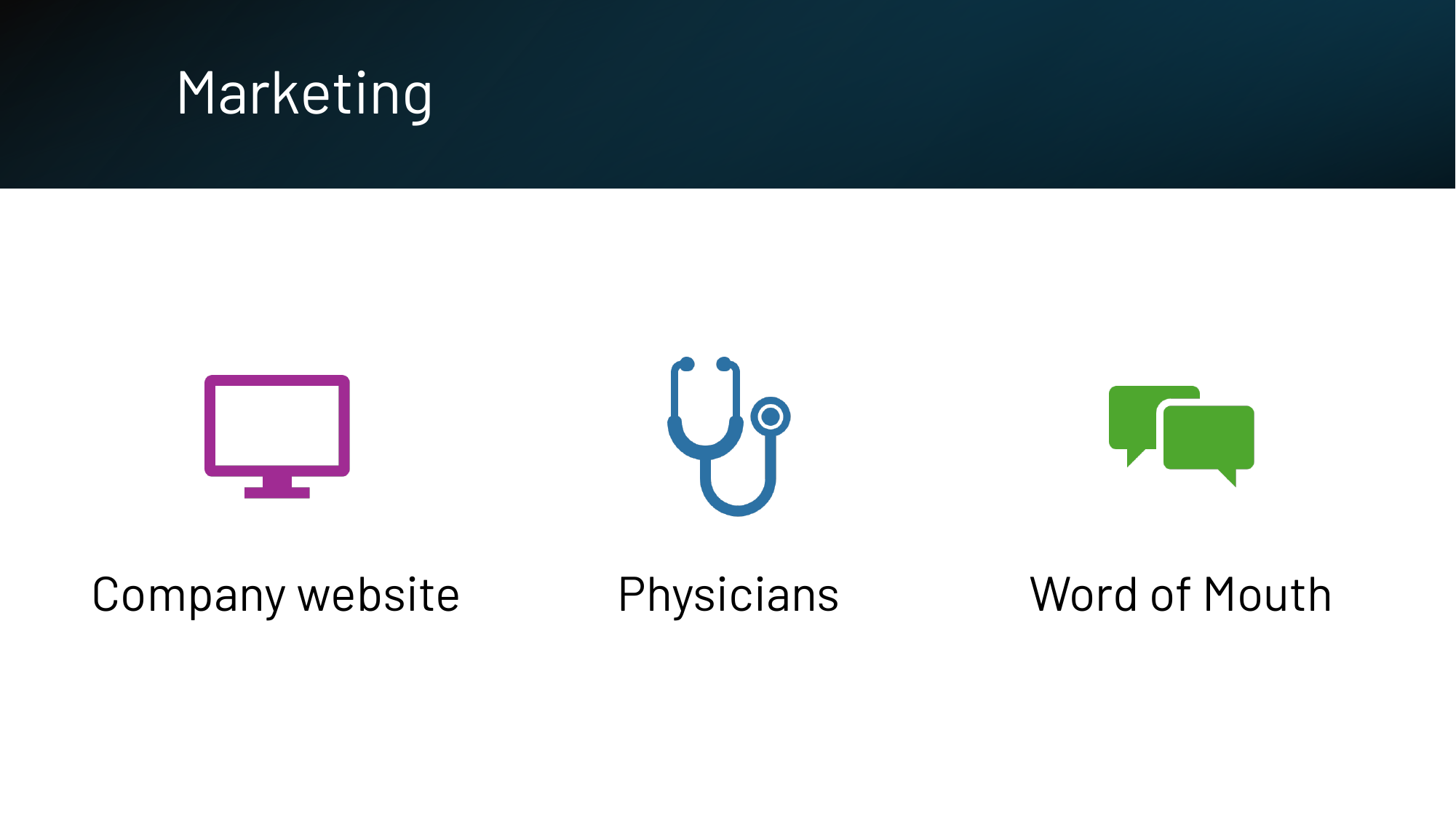

# Marketing
Company website
Physicians
Word of Mouth